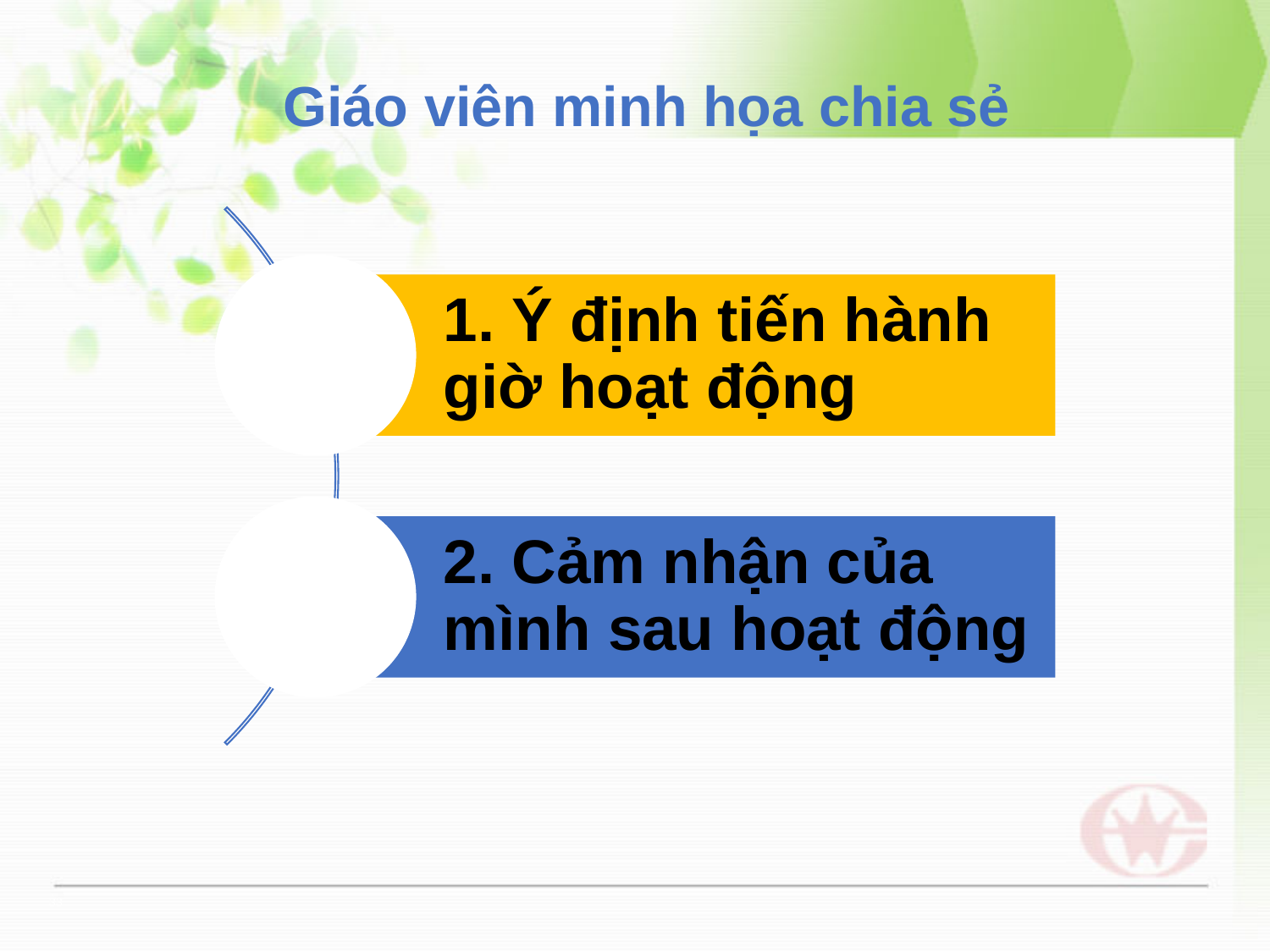

Giáo viên minh họa chia sẻ

1. Ý định tiến hành giờ hoạt động
2. Cảm nhận của mình sau hoạt động
33